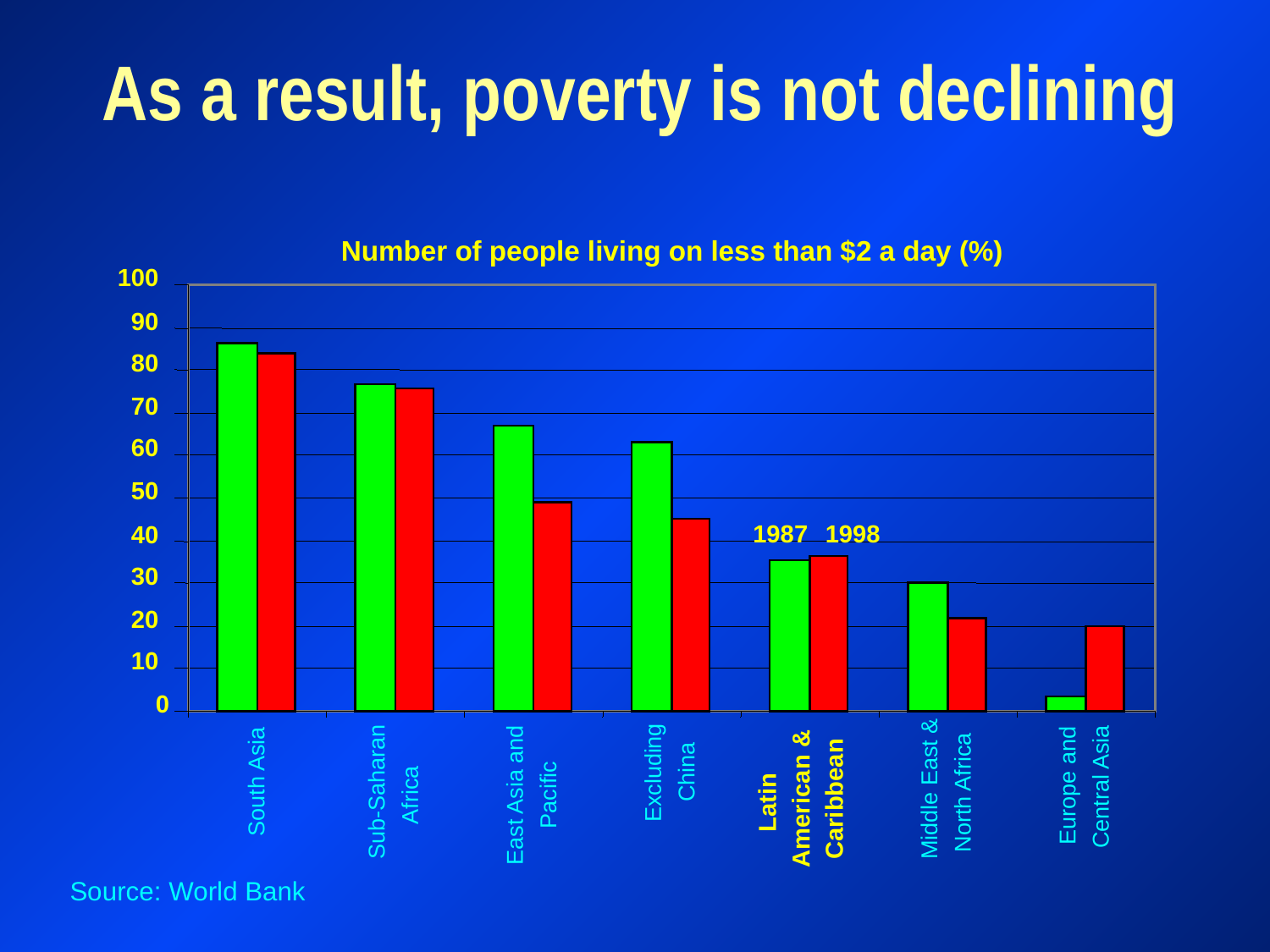

# As a result, poverty is not declining
Number of people living on less than $2 a day (%)
100

90

80

70

60

50

1987
1998
40

30

20

10

0

China
Excluding
South Asia
Europe and
Central Asia
Middle East &
Sub-Saharan
North Africa
Pacific
East Asia and
Africa
American &
Caribbean
Latin
Source: World Bank